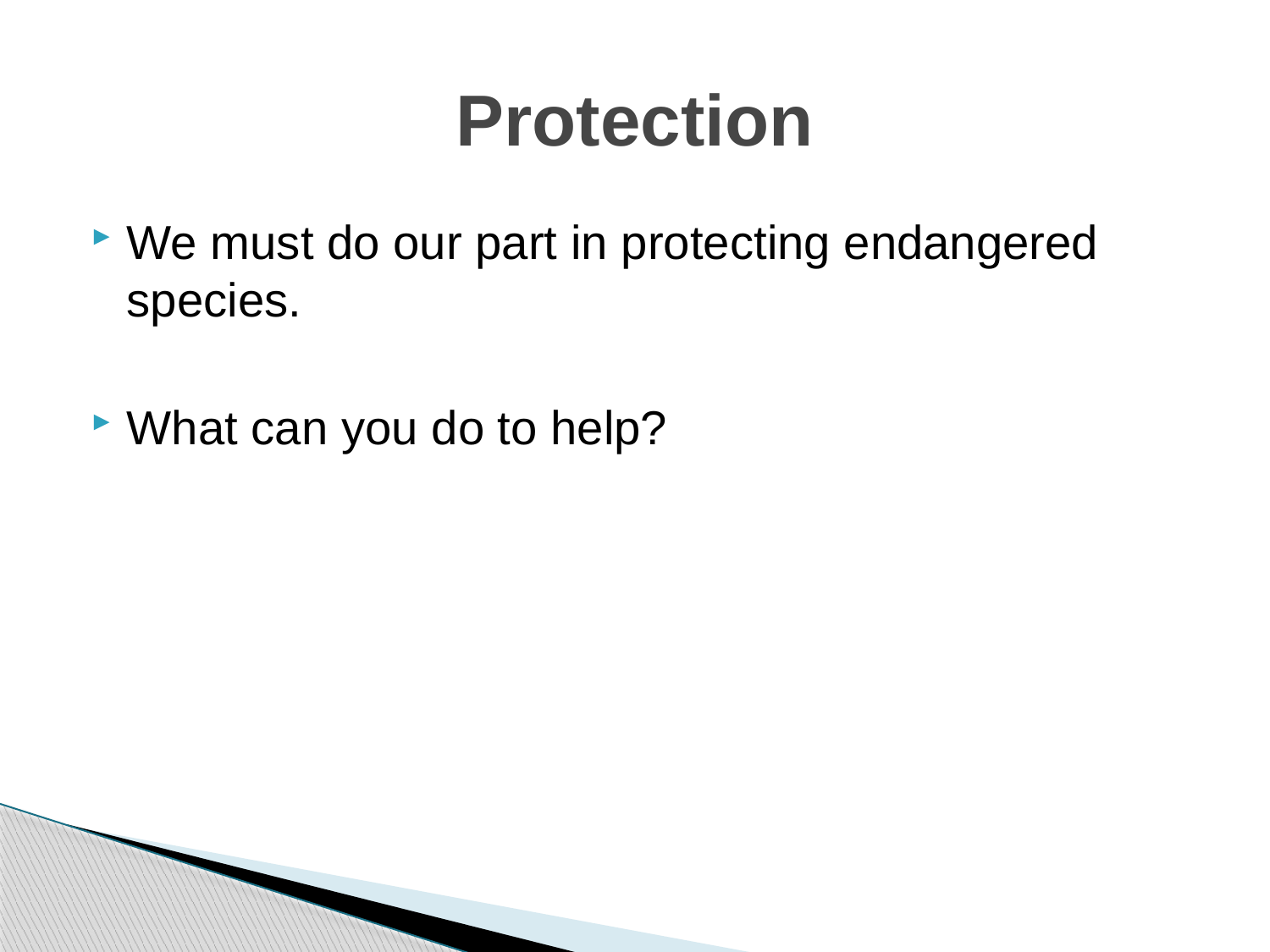

# Protection
We must do our part in protecting endangered species.

What can you do to help?